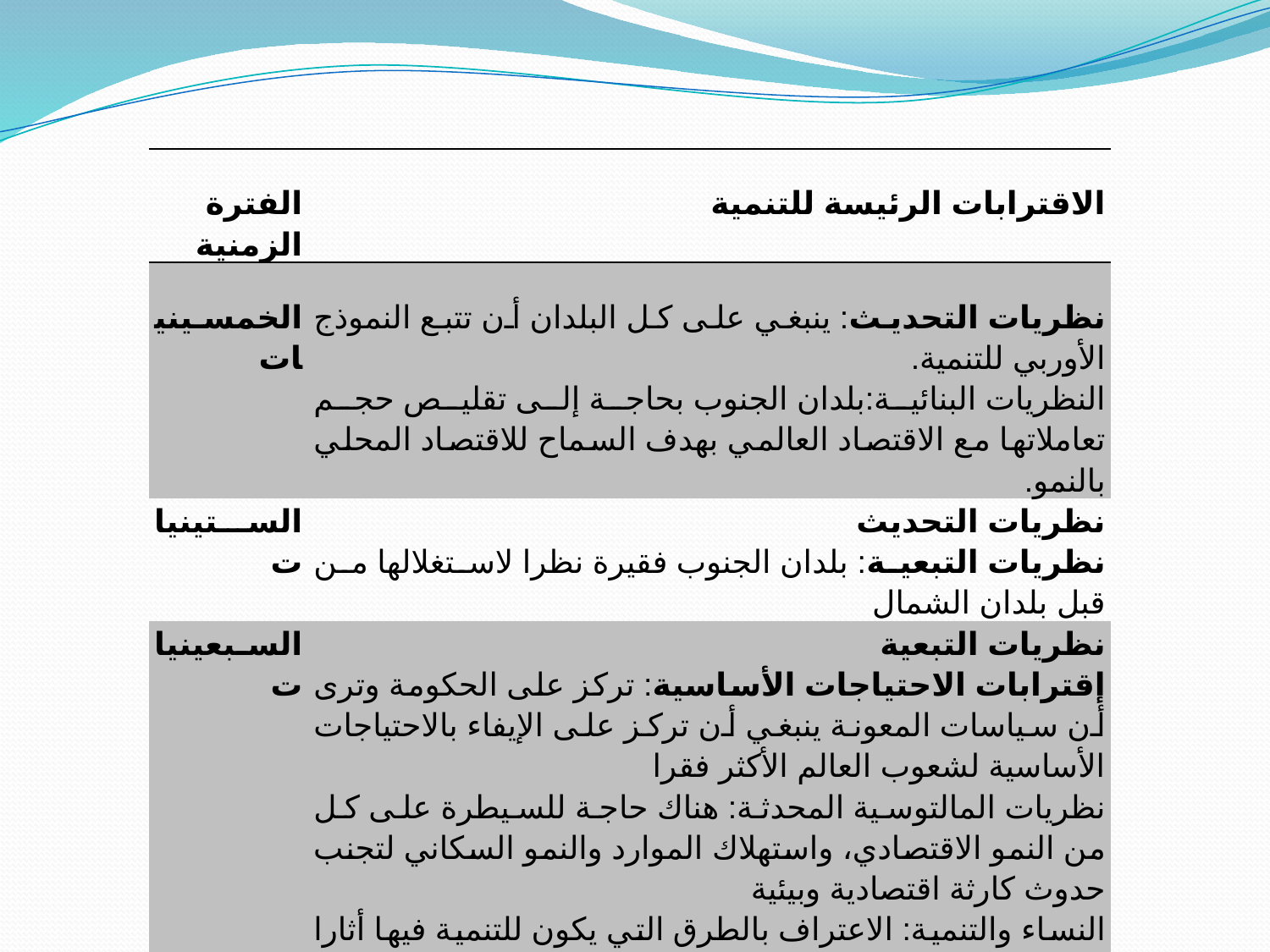

| الفترة الزمنية | الاقترابات الرئيسة للتنمية |
| --- | --- |
| الخمسينيات | نظريات التحديث: ينبغي على كل البلدان أن تتبع النموذج الأوربي للتنمية. النظريات البنائية:بلدان الجنوب بحاجة إلى تقليص حجم تعاملاتها مع الاقتصاد العالمي بهدف السماح للاقتصاد المحلي بالنمو. |
| الستينيات | نظريات التحديث نظريات التبعية: بلدان الجنوب فقيرة نظرا لاستغلالها من قبل بلدان الشمال |
| السبعينيات | نظريات التبعية إقترابات الاحتياجات الأساسية: تركز على الحكومة وترى أن سياسات المعونة ينبغي أن تركز على الإيفاء بالاحتياجات الأساسية لشعوب العالم الأكثر فقرا نظريات المالتوسية المحدثة: هناك حاجة للسيطرة على كل من النمو الاقتصادي، واستهلاك الموارد والنمو السكاني لتجنب حدوث كارثة اقتصادية وبيئية النساء والتنمية: الاعتراف بالطرق التي يكون للتنمية فيها أثارا متباينة على كل من النساء والرجال |